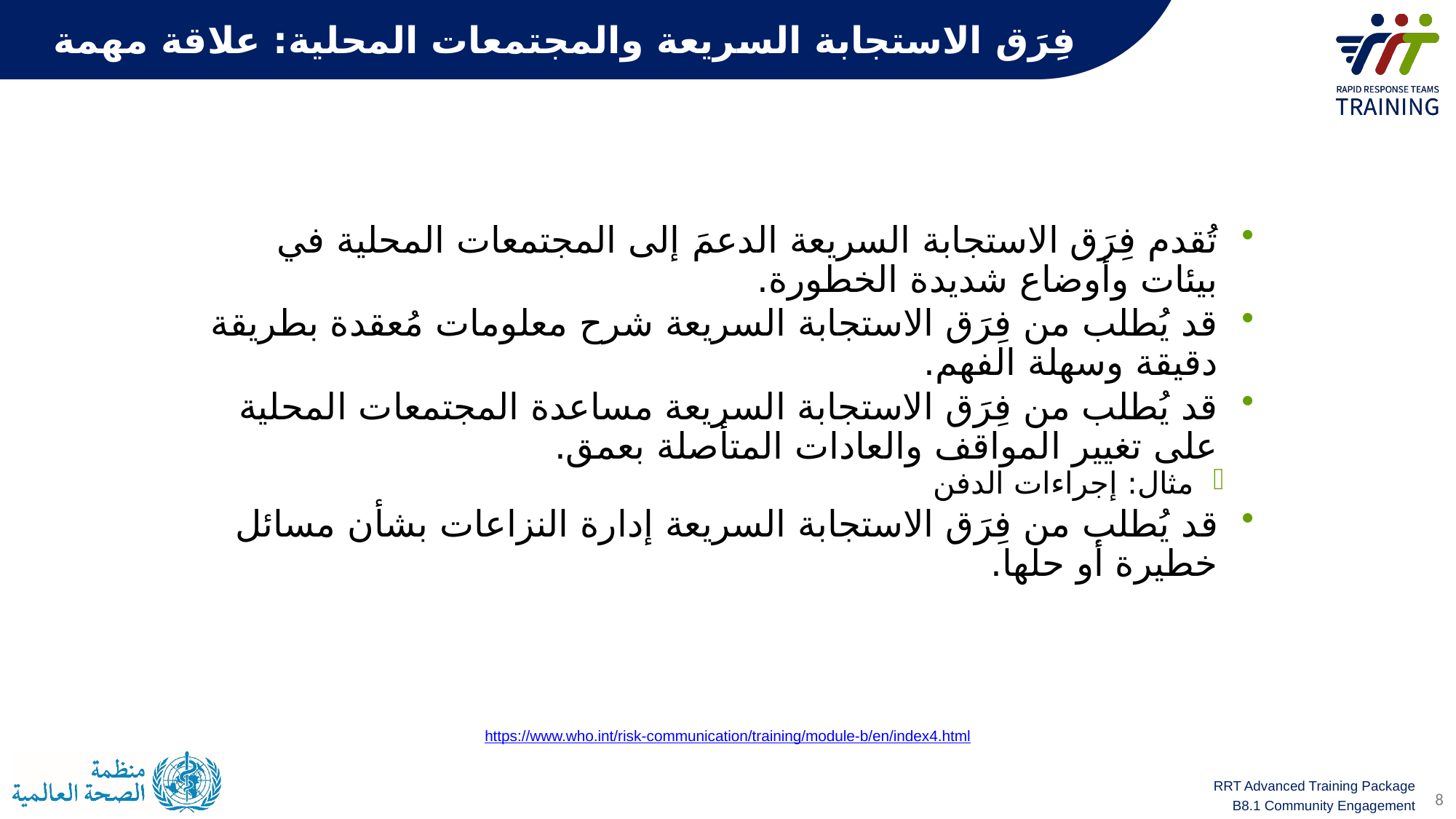

فِرَق الاستجابة السريعة والمجتمعات المحلية: علاقة مهمة
تُقدم فِرَق الاستجابة السريعة الدعمَ إلى المجتمعات المحلية في بيئات وأوضاع شديدة الخطورة.
قد يُطلب من فِرَق الاستجابة السريعة شرح معلومات مُعقدة بطريقة دقيقة وسهلة الفهم.
قد يُطلب من فِرَق الاستجابة السريعة مساعدة المجتمعات المحلية على تغيير المواقف والعادات المتأصلة بعمق.
مثال: إجراءات الدفن
قد يُطلب من فِرَق الاستجابة السريعة إدارة النزاعات بشأن مسائل خطيرة أو حلها.
https://www.who.int/risk-communication/training/module-b/en/index4.html